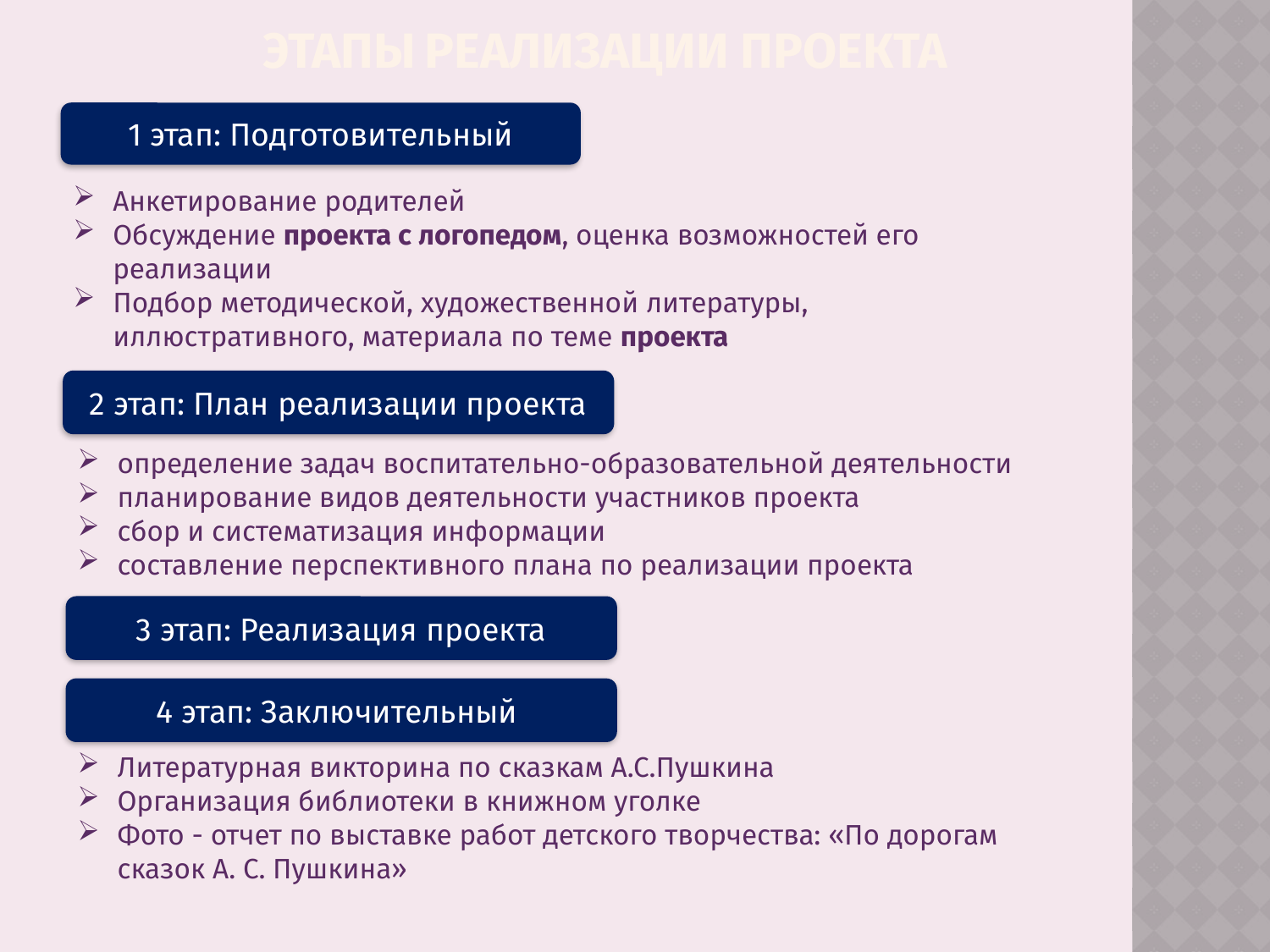

Этапы реализации проекта
#
1 этап: Подготовительный
Анкетирование родителей
Обсуждение проекта с логопедом, оценка возможностей его реализации
Подбор методической, художественной литературы, иллюстративного, материала по теме проекта

2 этап: План реализации проекта
определение задач воспитательно-образовательной деятельности
планирование видов деятельности участников проекта
сбор и систематизация информации
составление перспективного плана по реализации проекта

Литературная викторина по сказкам А.С.Пушкина
Организация библиотеки в книжном уголке
Фото - отчет по выставке работ детского творчества: «По дорогам сказок А. С. Пушкина»
3 этап: Реализация проекта
4 этап: Заключительный